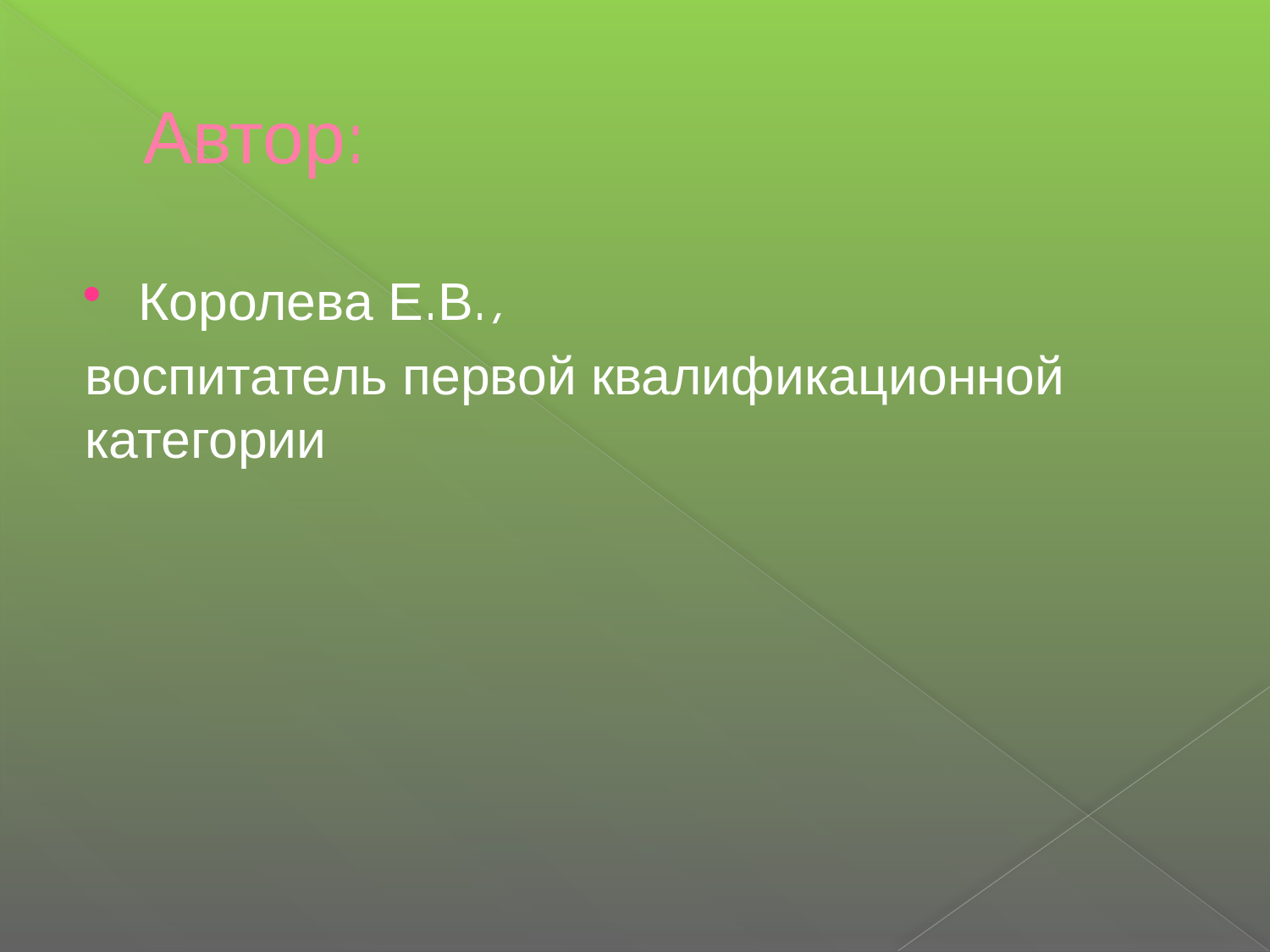

# Автор:
Королева Е.В.,
воспитатель первой квалификационной категории